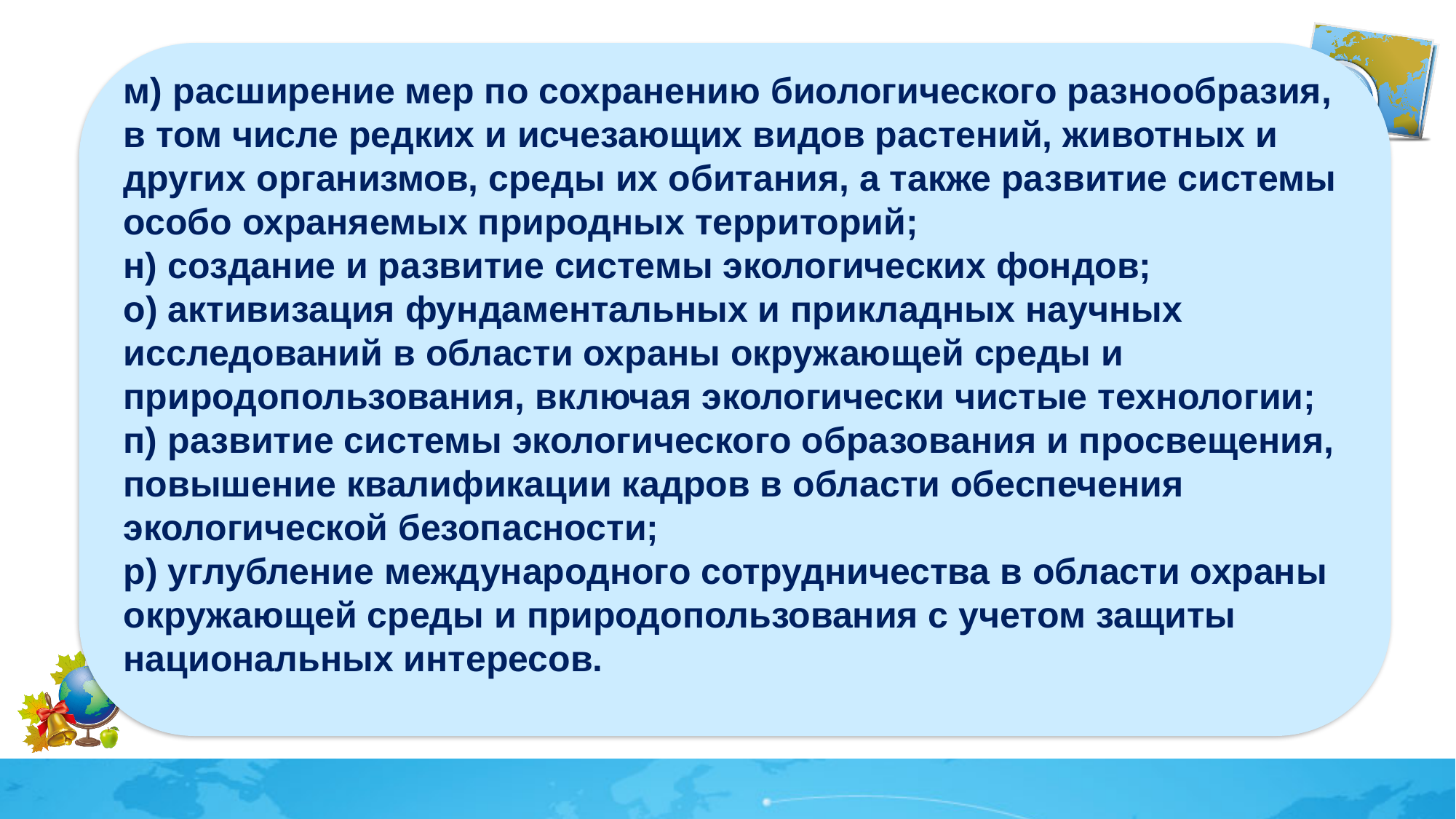

м) расширение мер по сохранению биологического разнообразия, в том числе редких и исчезающих видов растений, животных и других организмов, среды их обитания, а также развитие системы особо охраняемых природных территорий;
н) создание и развитие системы экологических фондов;
о) активизация фундаментальных и прикладных научных исследований в области охраны окружающей среды и природопользования, включая экологически чистые технологии;
п) развитие системы экологического образования и просвещения, повышение квалификации кадров в области обеспечения экологической безопасности;
р) углубление международного сотрудничества в области охраны окружающей среды и природопользования с учетом защиты национальных интересов.